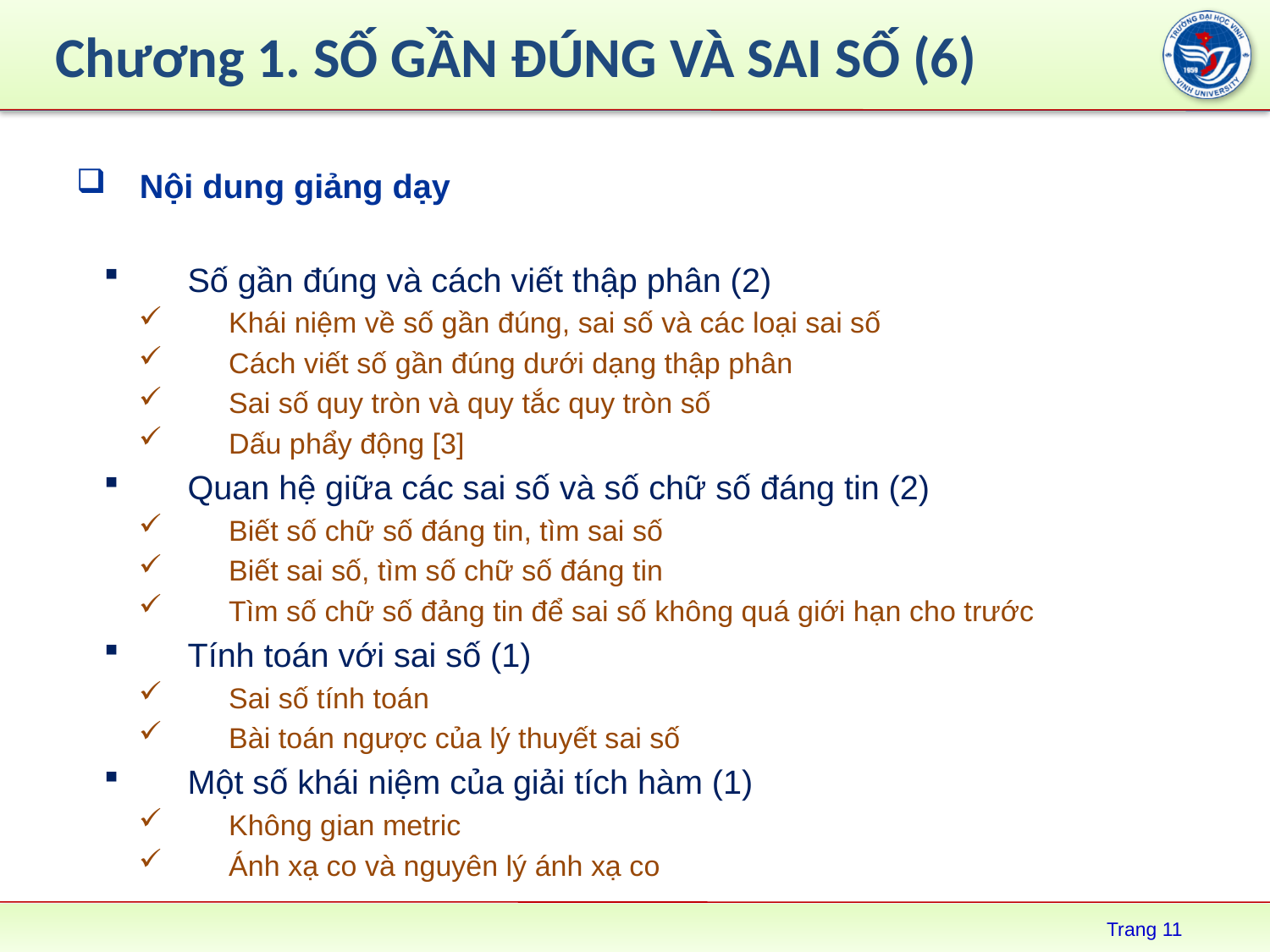

# Chương 1. SỐ GẦN ĐÚNG VÀ SAI SỐ (6)
Nội dung giảng dạy

Số gần đúng và cách viết thập phân (2)
Khái niệm về số gần đúng, sai số và các loại sai số
Cách viết số gần đúng dưới dạng thập phân
Sai số quy tròn và quy tắc quy tròn số
Dấu phẩy động [3]
Quan hệ giữa các sai số và số chữ số đáng tin (2)
Biết số chữ số đáng tin, tìm sai số
Biết sai số, tìm số chữ số đáng tin
Tìm số chữ số đảng tin để sai số không quá giới hạn cho trước
Tính toán với sai số (1)
Sai số tính toán
Bài toán ngược của lý thuyết sai số
Một số khái niệm của giải tích hàm (1)
Không gian metric
Ánh xạ co và nguyên lý ánh xạ co